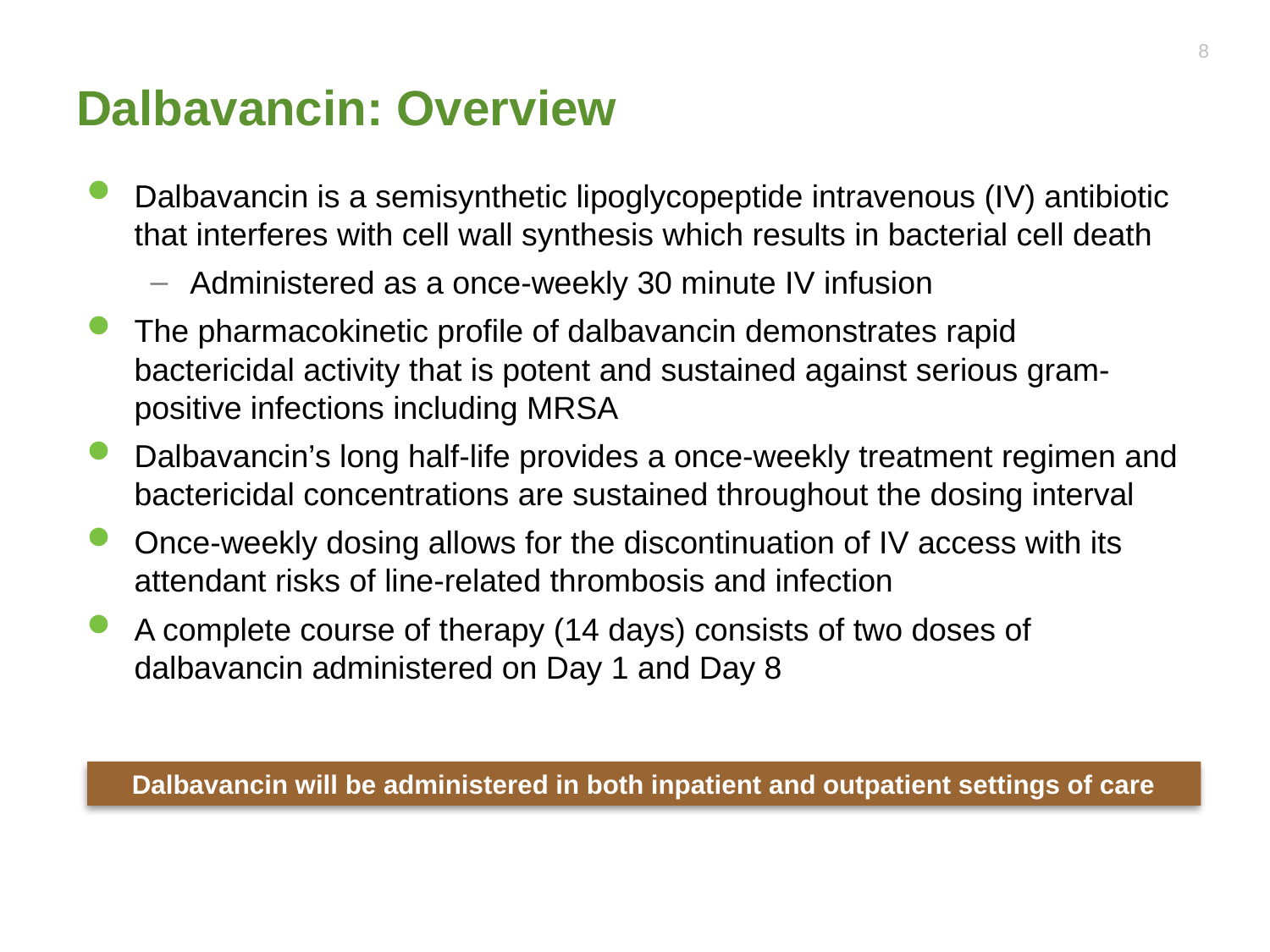

# Dalbavancin: Overview
8
Dalbavancin is a semisynthetic lipoglycopeptide intravenous (IV) antibiotic that interferes with cell wall synthesis which results in bacterial cell death
Administered as a once-weekly 30 minute IV infusion
The pharmacokinetic profile of dalbavancin demonstrates rapid bactericidal activity that is potent and sustained against serious gram-positive infections including MRSA
Dalbavancin’s long half-life provides a once-weekly treatment regimen and bactericidal concentrations are sustained throughout the dosing interval
Once-weekly dosing allows for the discontinuation of IV access with its attendant risks of line-related thrombosis and infection
A complete course of therapy (14 days) consists of two doses of dalbavancin administered on Day 1 and Day 8

Dalbavancin will be administered in both inpatient and outpatient settings of care